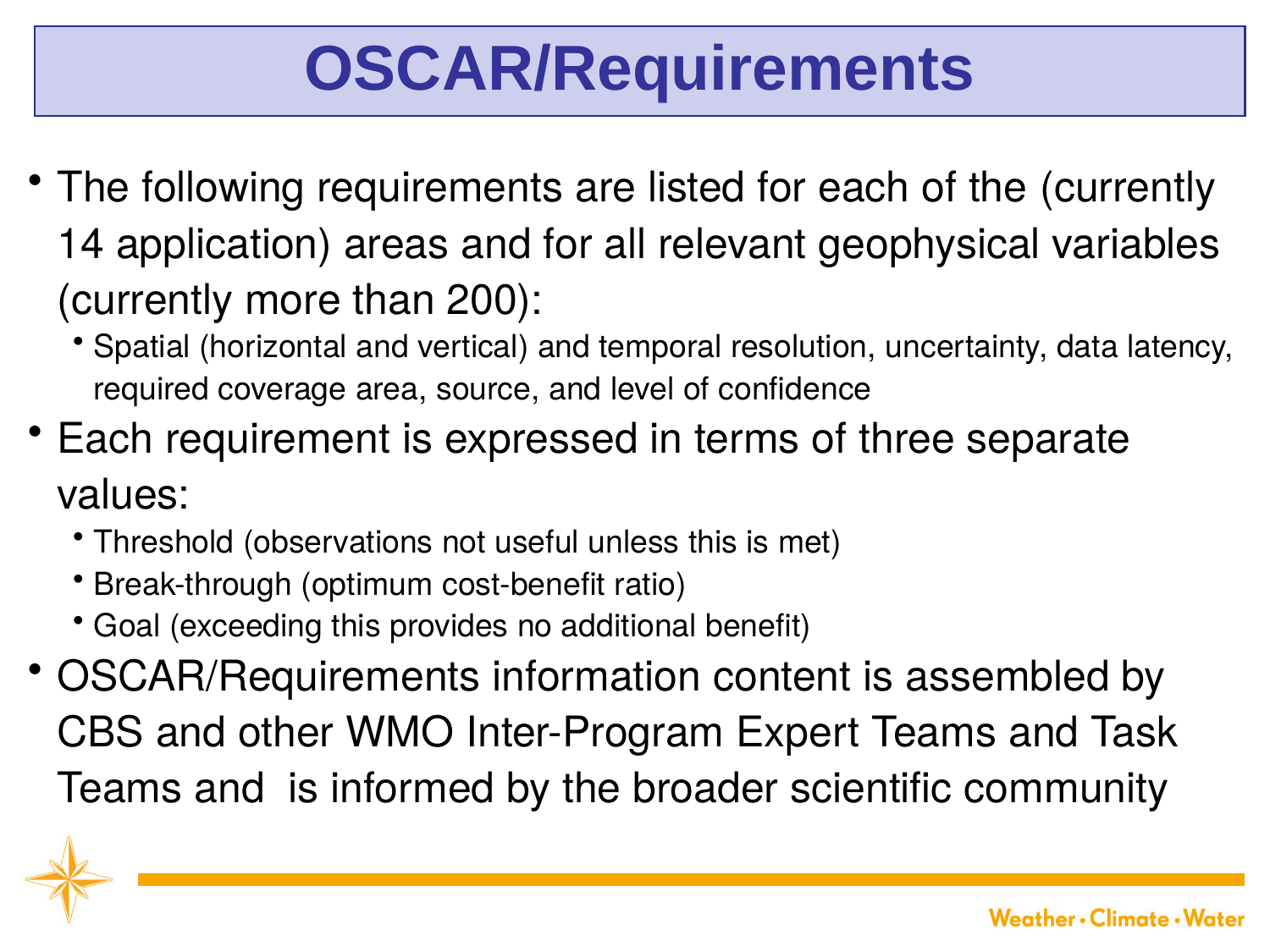

OSCAR/Requirements
The following requirements are listed for each of the (currently 14 application) areas and for all relevant geophysical variables (currently more than 200):
Spatial (horizontal and vertical) and temporal resolution, uncertainty, data latency, required coverage area, source, and level of confidence
Each requirement is expressed in terms of three separate values:
Threshold (observations not useful unless this is met)
Break-through (optimum cost-benefit ratio)
Goal (exceeding this provides no additional benefit)
OSCAR/Requirements information content is assembled by CBS and other WMO Inter-Program Expert Teams and Task Teams and  is informed by the broader scientific community